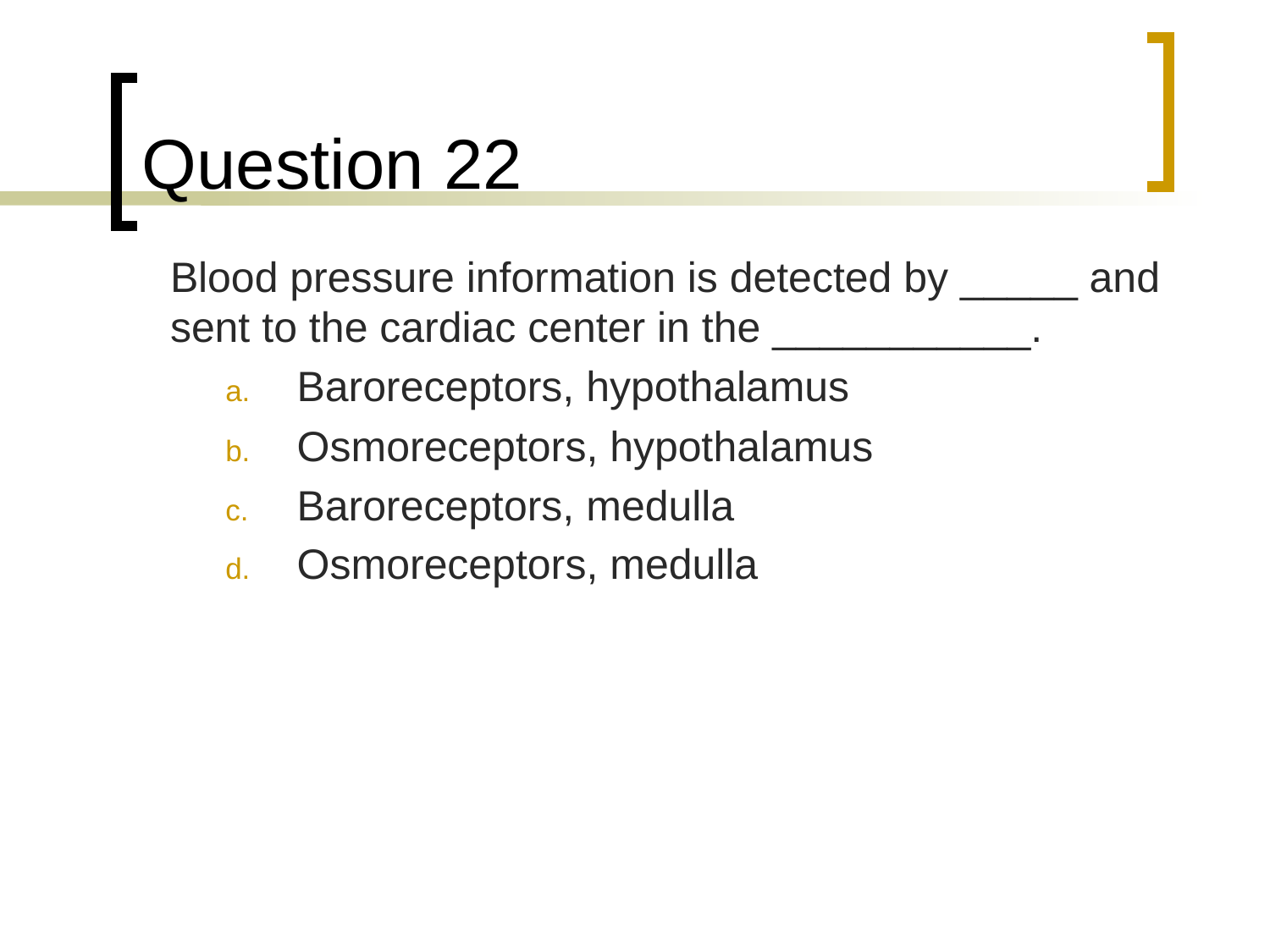

# Question 22
	Blood pressure information is detected by _____ and sent to the cardiac center in the ___________.
Baroreceptors, hypothalamus
Osmoreceptors, hypothalamus
Baroreceptors, medulla
Osmoreceptors, medulla